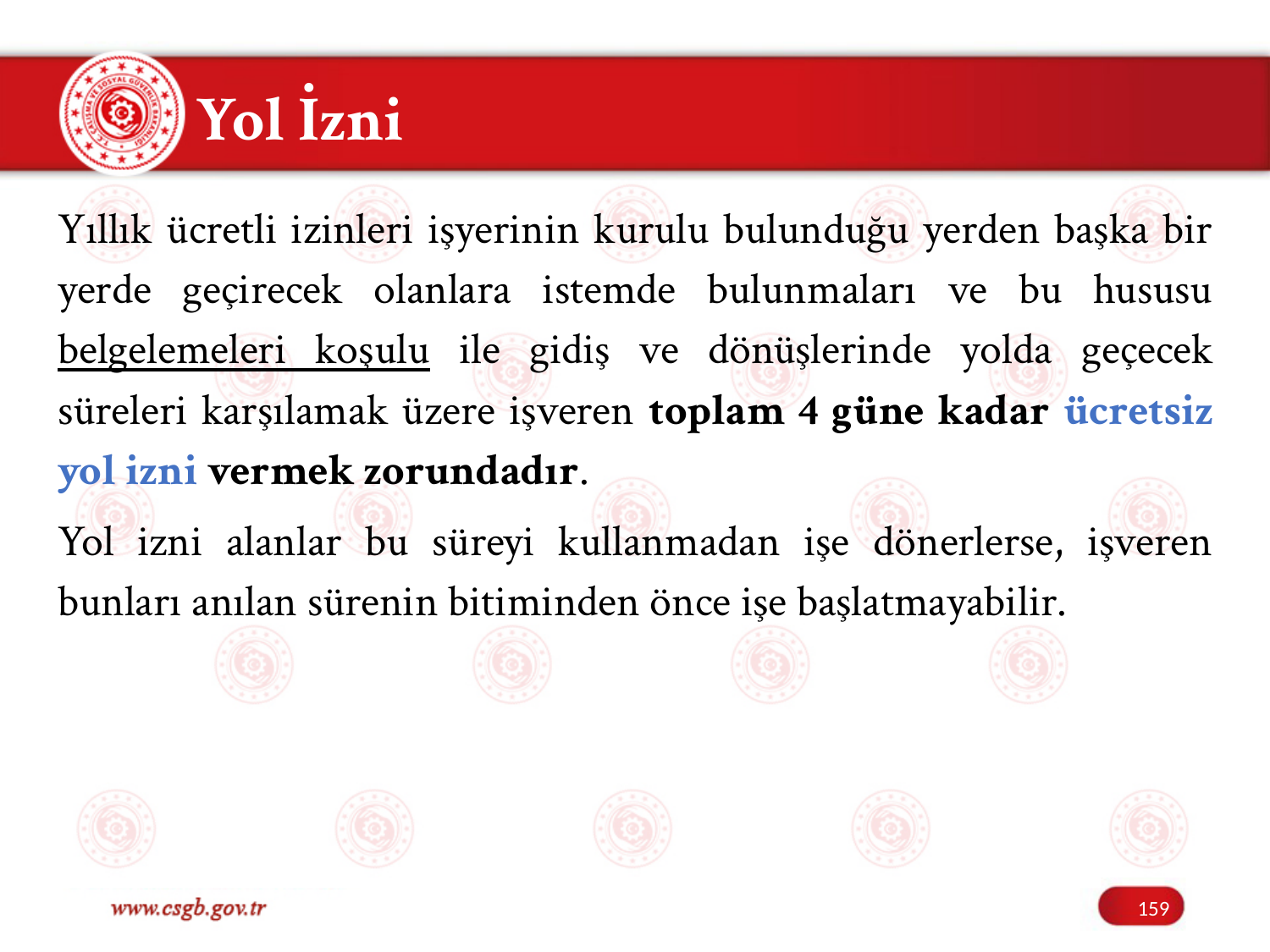

# Yol İzni
Yıllık ücretli izinleri işyerinin kurulu bulunduğu yerden başka bir yerde geçirecek olanlara istemde bulunmaları ve bu hususu belgelemeleri koşulu ile gidiş ve dönüşlerinde yolda geçecek süreleri karşılamak üzere işveren toplam 4 güne kadar ücretsiz yol izni vermek zorundadır.
Yol izni alanlar bu süreyi kullanmadan işe dönerlerse, işveren bunları anılan sürenin bitiminden önce işe başlatmayabilir.

159